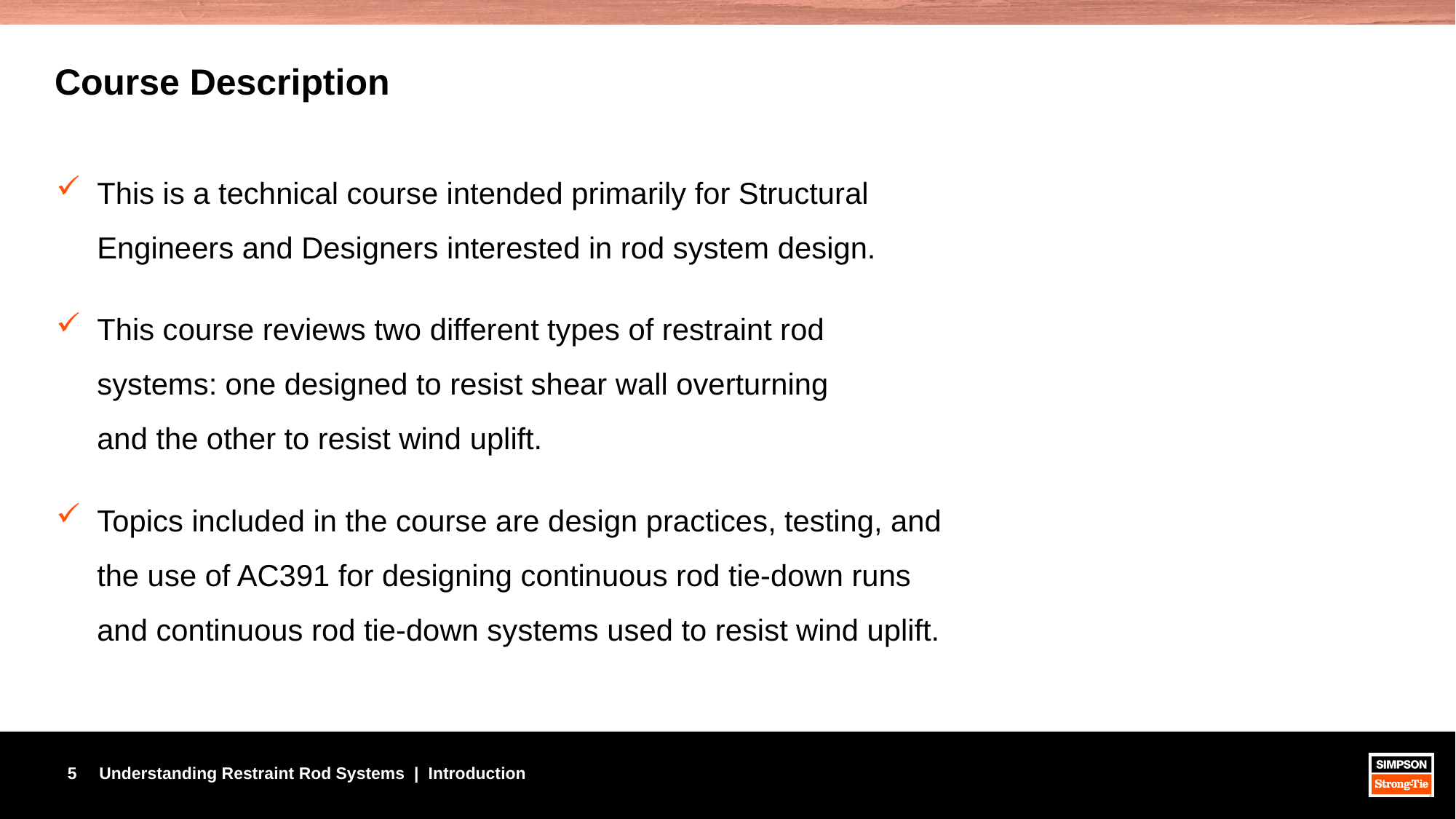

# Course Description
This is a technical course intended primarily for Structural Engineers and Designers interested in rod system design.
This course reviews two different types of restraint rod systems: one designed to resist shear wall overturning
and the other to resist wind uplift.
Topics included in the course are design practices, testing, and the use of AC391 for designing continuous rod tie-down runs and continuous rod tie-down systems used to resist wind uplift.
Understanding Restraint Rod Systems  |  Introduction